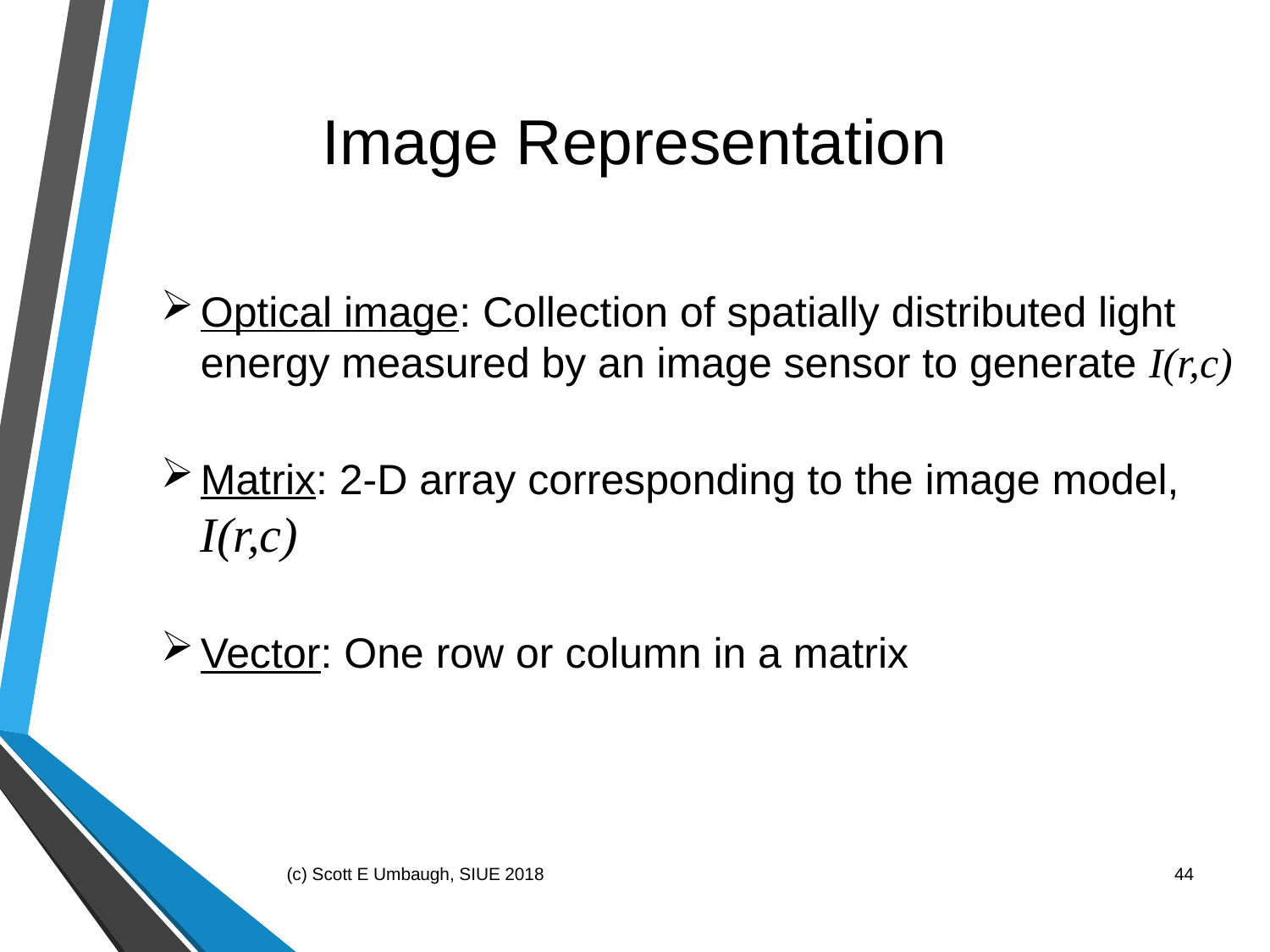

# Image Representation
Optical image: Collection of spatially distributed light energy measured by an image sensor to generate I(r,c)

Matrix: 2-D array corresponding to the image model, I(r,c)

Vector: One row or column in a matrix
(c) Scott E Umbaugh, SIUE 2018
44